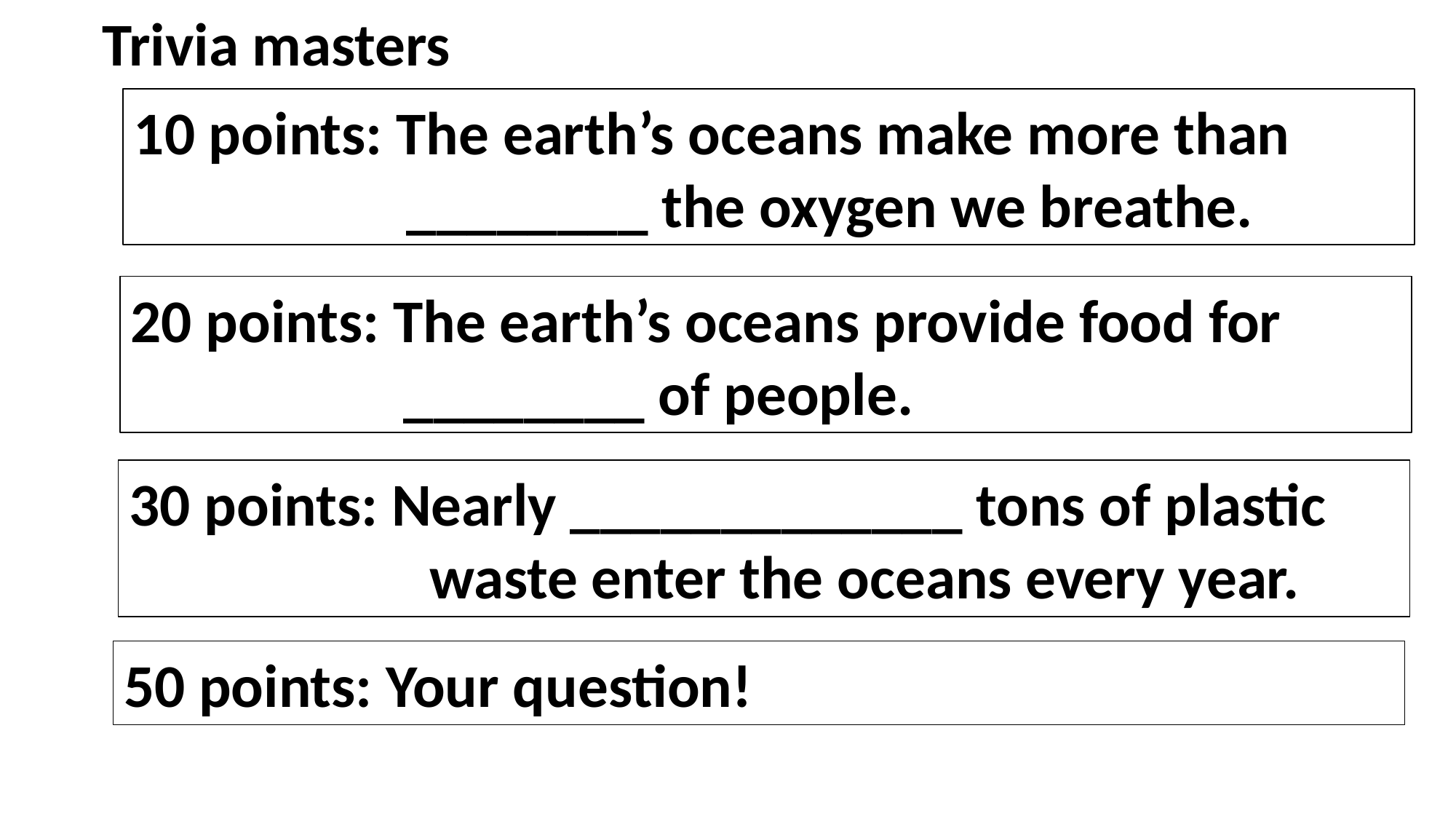

Trivia masters
10 points: The earth’s oceans make more than
                    ________ the oxygen we breathe.
20 points: The earth’s oceans provide food for
                    ________ of people.
30 points: Nearly _____________ tons of plastic
                      waste enter the oceans every year.
50 points: Your question!